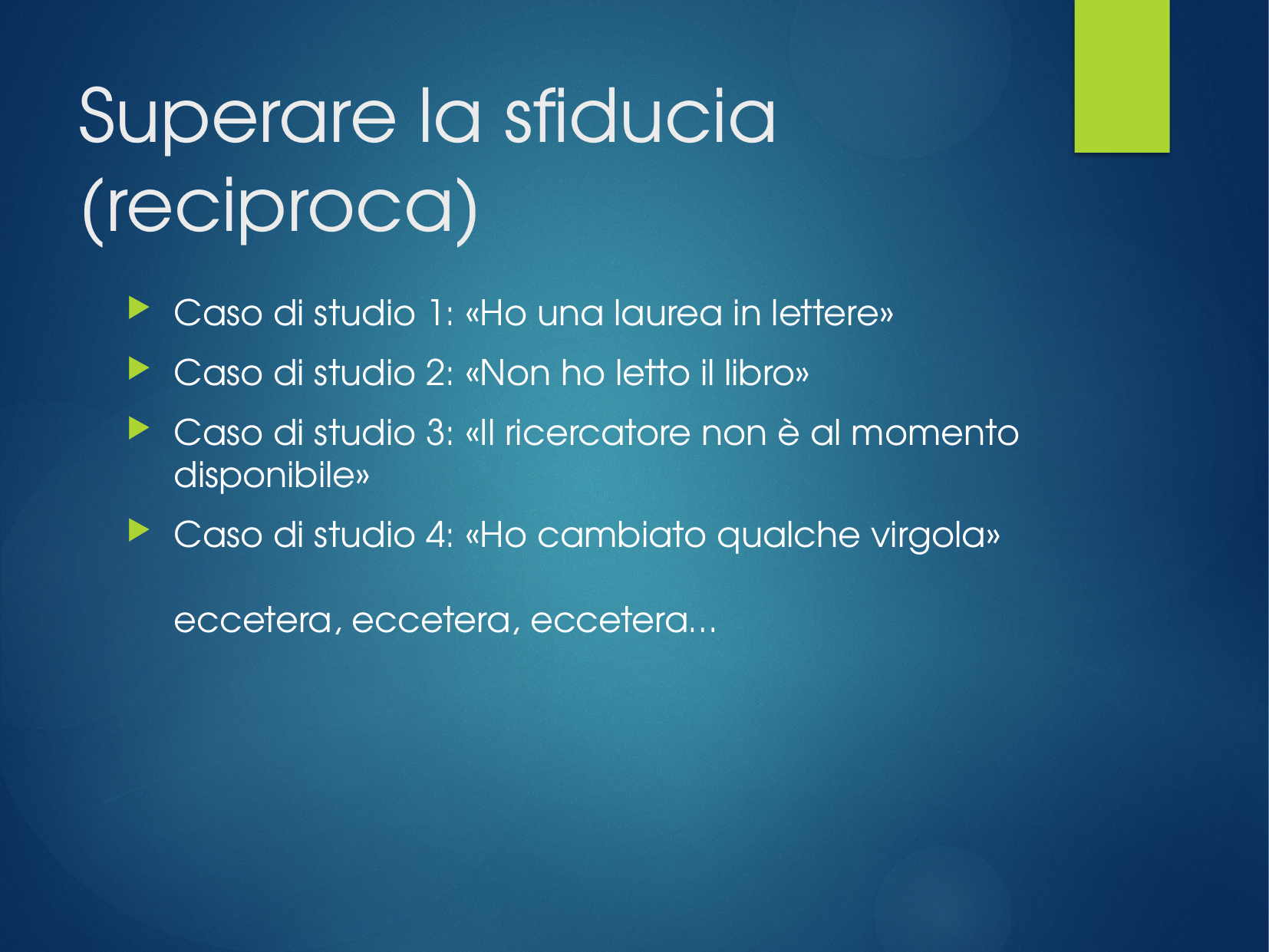

# Superare la sfiducia (reciproca)
Caso di studio 1: «Ho una laurea in lettere»
Caso di studio 2: «Non ho letto il libro»
Caso di studio 3: «Il ricercatore non è al momento disponibile»
Caso di studio 4: «Ho cambiato qualche virgola»
eccetera, eccetera, eccetera…